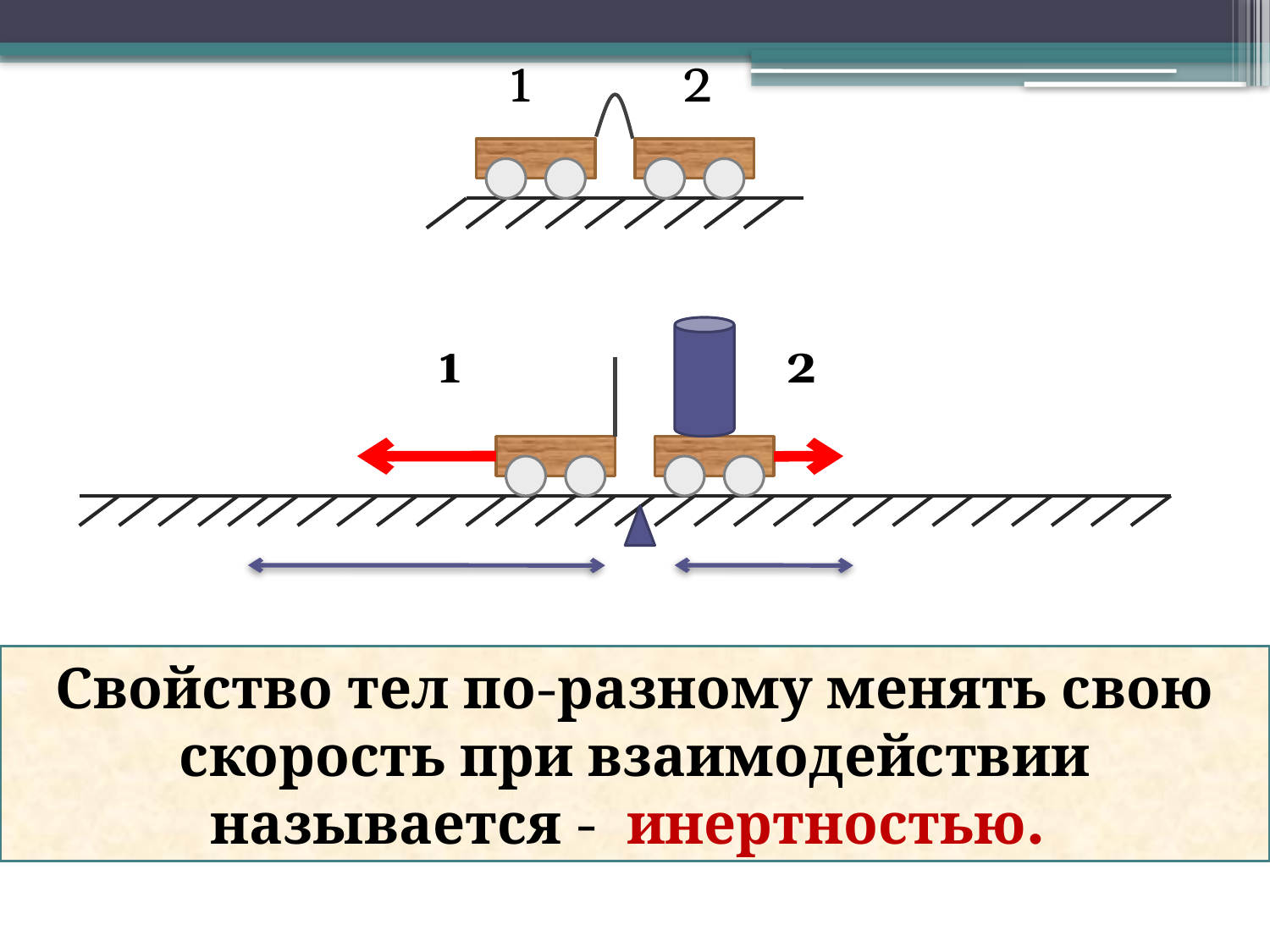

1           2

1                          2

Свойство тел по-разному менять свою скорость при взаимодействии называется -  инертностью.